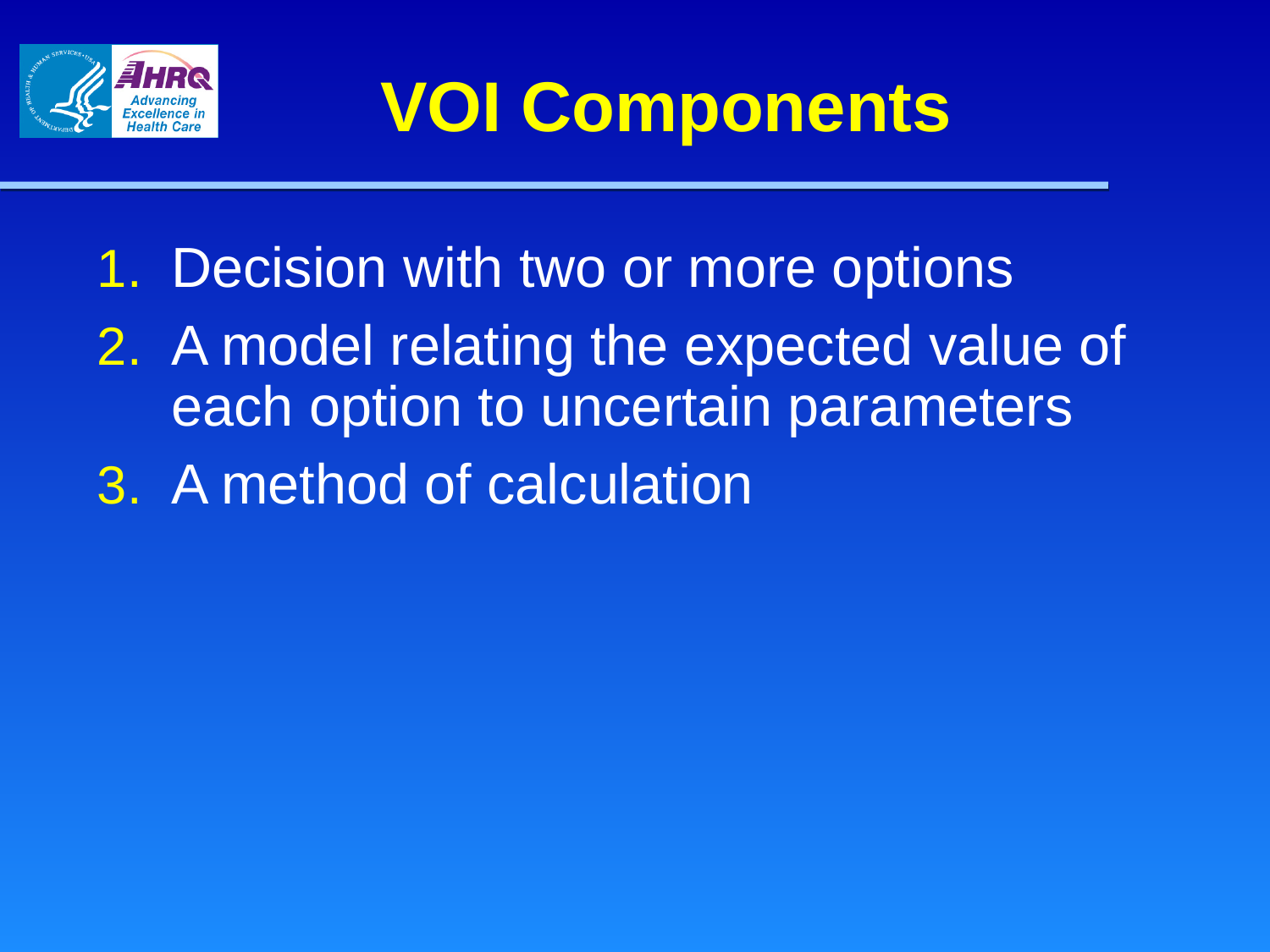

# VOI Components
Decision with two or more options
A model relating the expected value of each option to uncertain parameters
A method of calculation